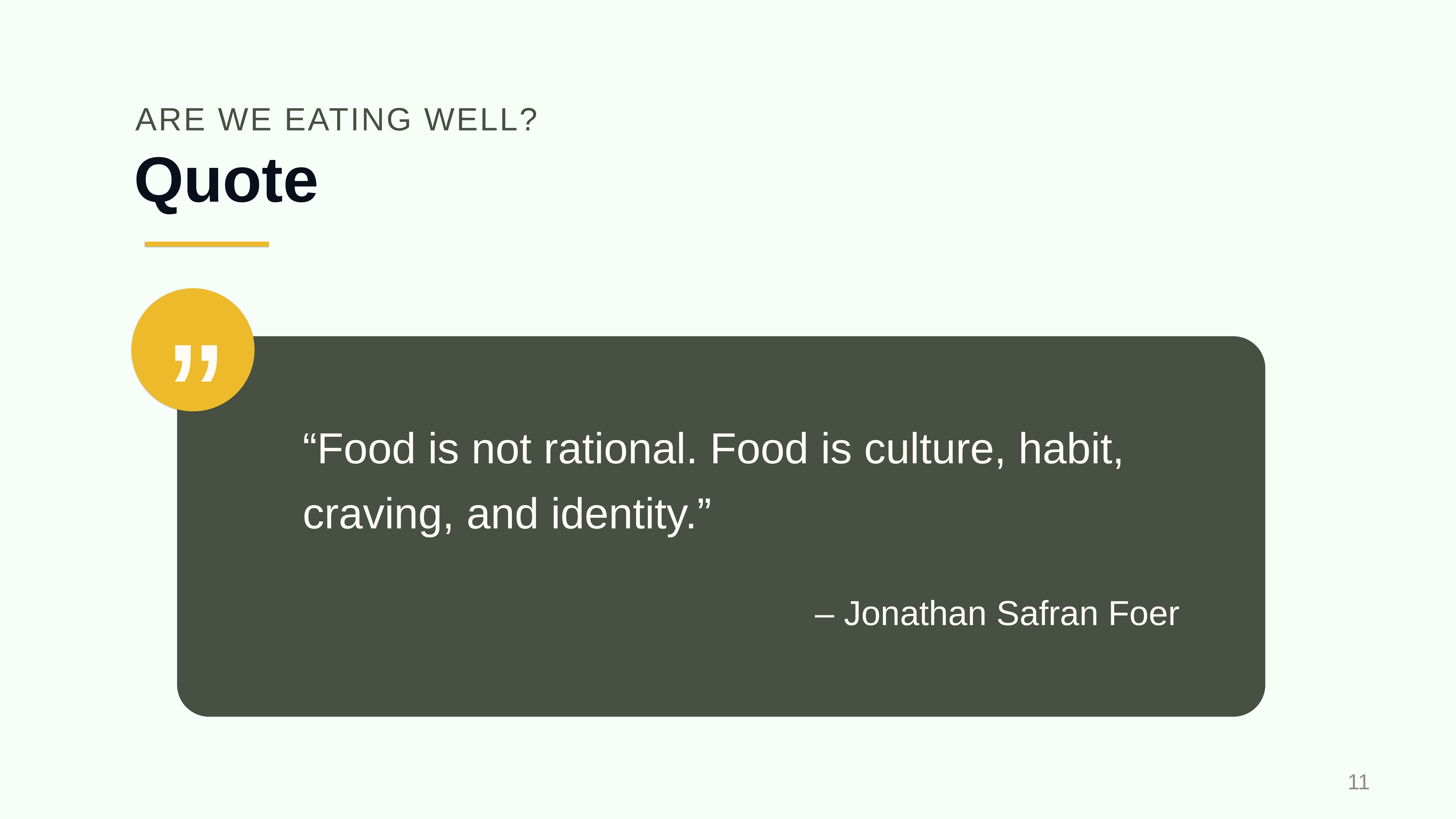

ARE WE EATING WELL?
# Quote

”

“Food is not rational. Food is culture, habit, craving, and identity.”
– Jonathan Safran Foer
11